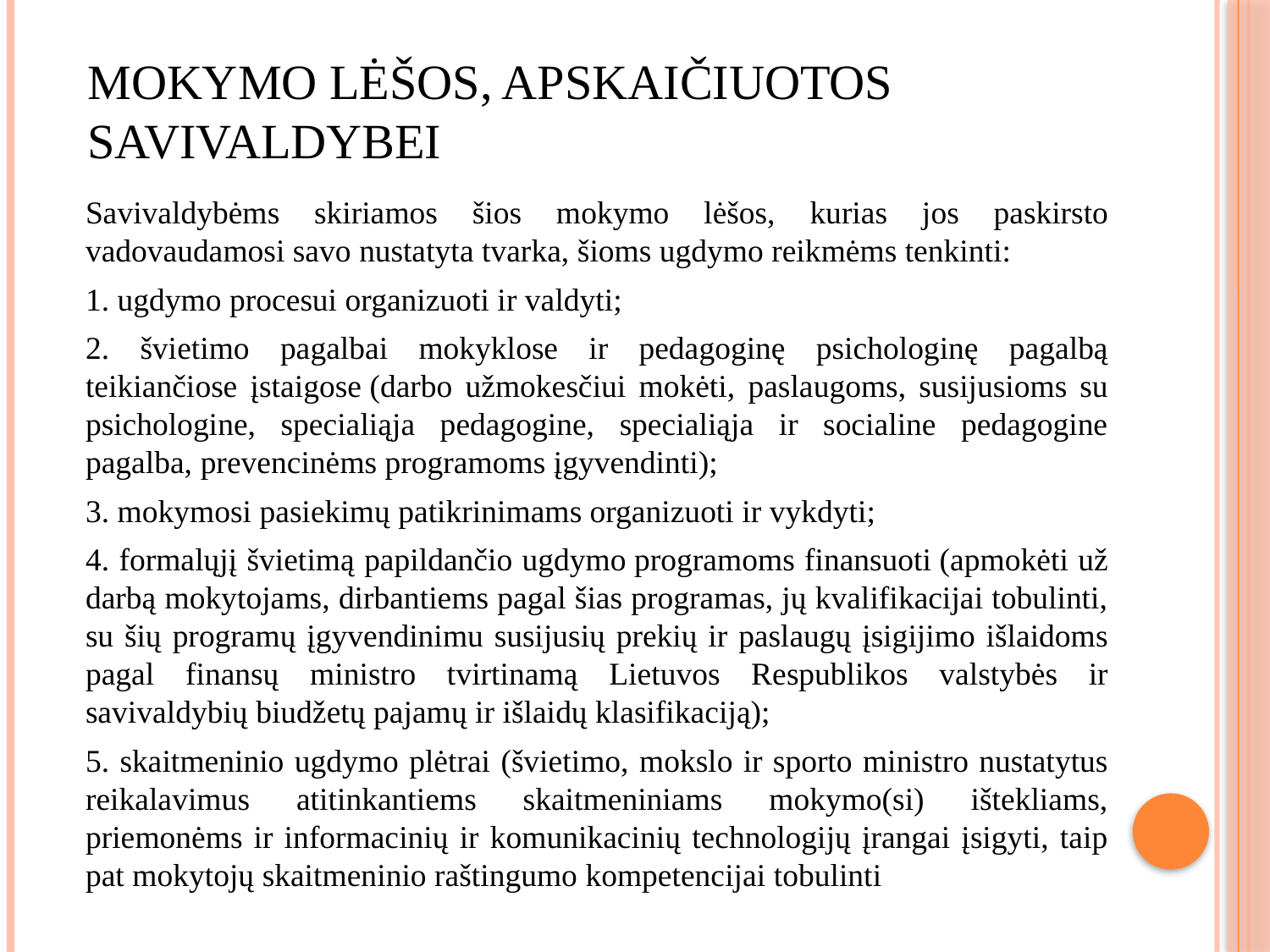

# Mokymo lėšos, apskaičiuotos savivaldybei
Savivaldybėms skiriamos šios mokymo lėšos, kurias jos paskirsto vadovaudamosi savo nustatyta tvarka, šioms ugdymo reikmėms tenkinti:
1. ugdymo procesui organizuoti ir valdyti;
2. švietimo pagalbai mokyklose ir pedagoginę psichologinę pagalbą teikiančiose įstaigose (darbo užmokesčiui mokėti, paslaugoms, susijusioms su psichologine, specialiąja pedagogine, specialiąja ir socialine pedagogine pagalba, prevencinėms programoms įgyvendinti);
3. mokymosi pasiekimų patikrinimams organizuoti ir vykdyti;
4. formalųjį švietimą papildančio ugdymo programoms finansuoti (apmokėti už darbą mokytojams, dirbantiems pagal šias programas, jų kvalifikacijai tobulinti, su šių programų įgyvendinimu susijusių prekių ir paslaugų įsigijimo išlaidoms pagal finansų ministro tvirtinamą Lietuvos Respublikos valstybės ir savivaldybių biudžetų pajamų ir išlaidų klasifikaciją);
5. skaitmeninio ugdymo plėtrai (švietimo, mokslo ir sporto ministro nustatytus reikalavimus atitinkantiems skaitmeniniams mokymo(si) ištekliams, priemonėms ir informacinių ir komunikacinių technologijų įrangai įsigyti, taip pat mokytojų skaitmeninio raštingumo kompetencijai tobulinti